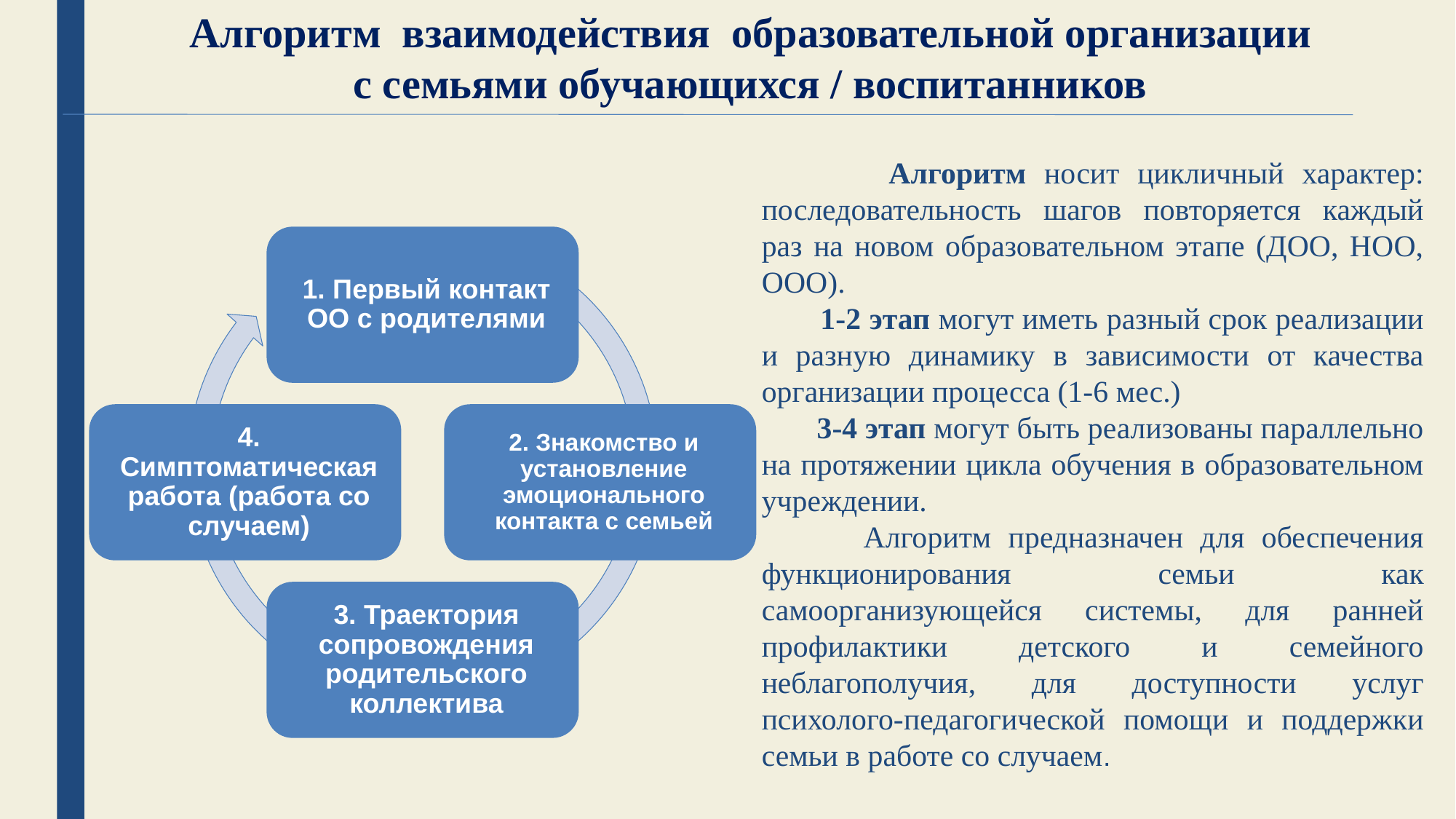

Алгоритм  взаимодействия  образовательной организации
 с семьями обучающихся / воспитанников

       Алгоритм носит цикличный характер: последовательность шагов повторяется каждый раз на новом образовательном этапе (ДОО, НОО, ООО).
       1-2 этап могут иметь разный срок реализации и разную динамику в зависимости от качества организации процесса (1-6 мес.)
       3-4 этап могут быть реализованы параллельно на протяжении цикла обучения в образовательном учреждении.
      Алгоритм предназначен для обеспечения функционирования семьи как самоорганизующейся системы, для ранней профилактики детского и семейного неблагополучия, для доступности услуг психолого-педагогической помощи и поддержки семьи в работе со случаем.
1. Первый контакт ОО с родителями
2. Знакомство и установление эмоционального контакта с семьей
3. Траектория сопровождения родительского коллектива
4. Симптоматическая работа (работа со случаем)